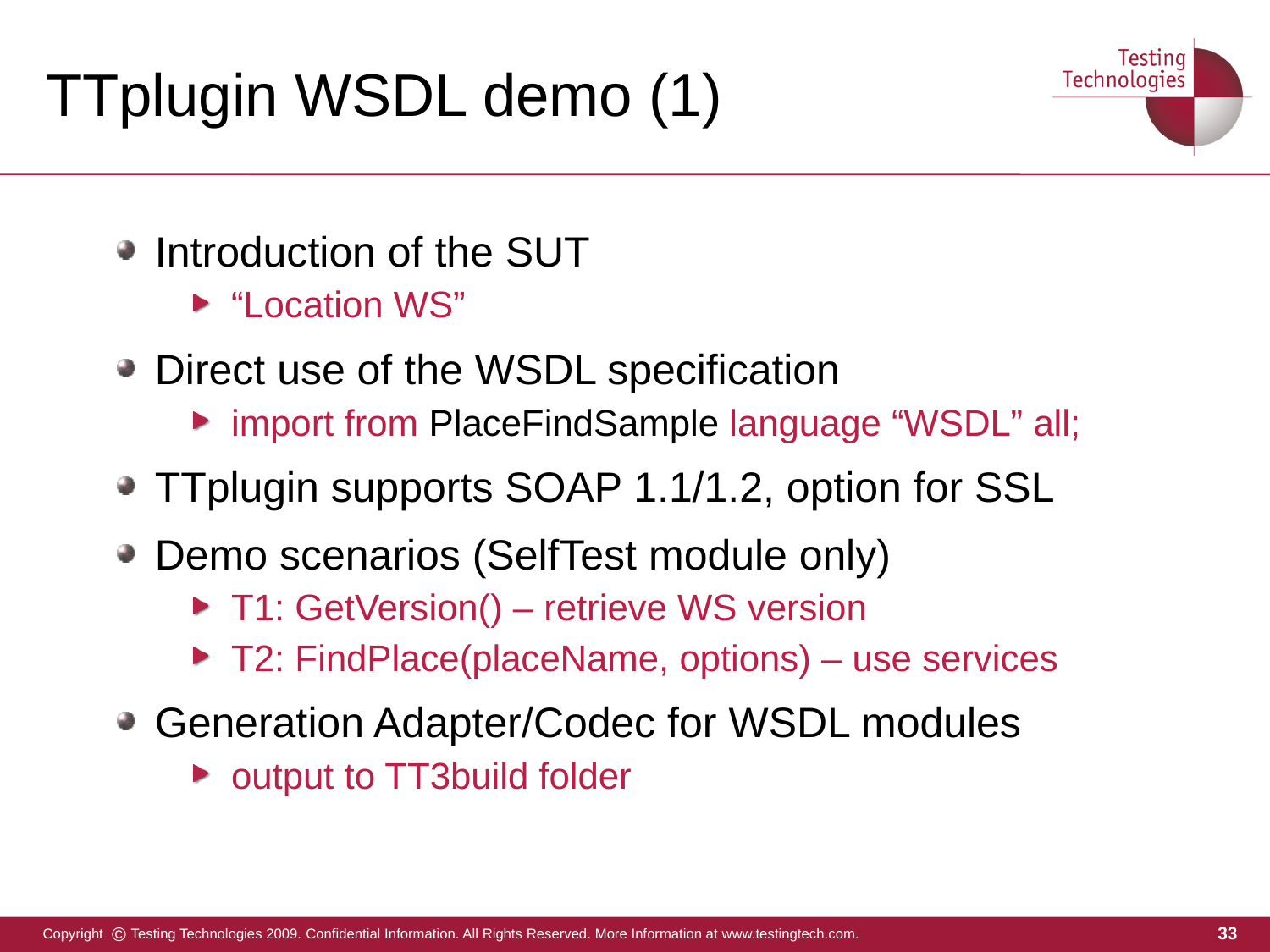

# TTplugin WSDL demo (1)
Introduction of the SUT
“Location WS”
Direct use of the WSDL specification
import from PlaceFindSample language “WSDL” all;
TTplugin supports SOAP 1.1/1.2, option for SSL
Demo scenarios (SelfTest module only)
T1: GetVersion() – retrieve WS version
T2: FindPlace(placeName, options) – use services
Generation Adapter/Codec for WSDL modules
output to TT3build folder
33